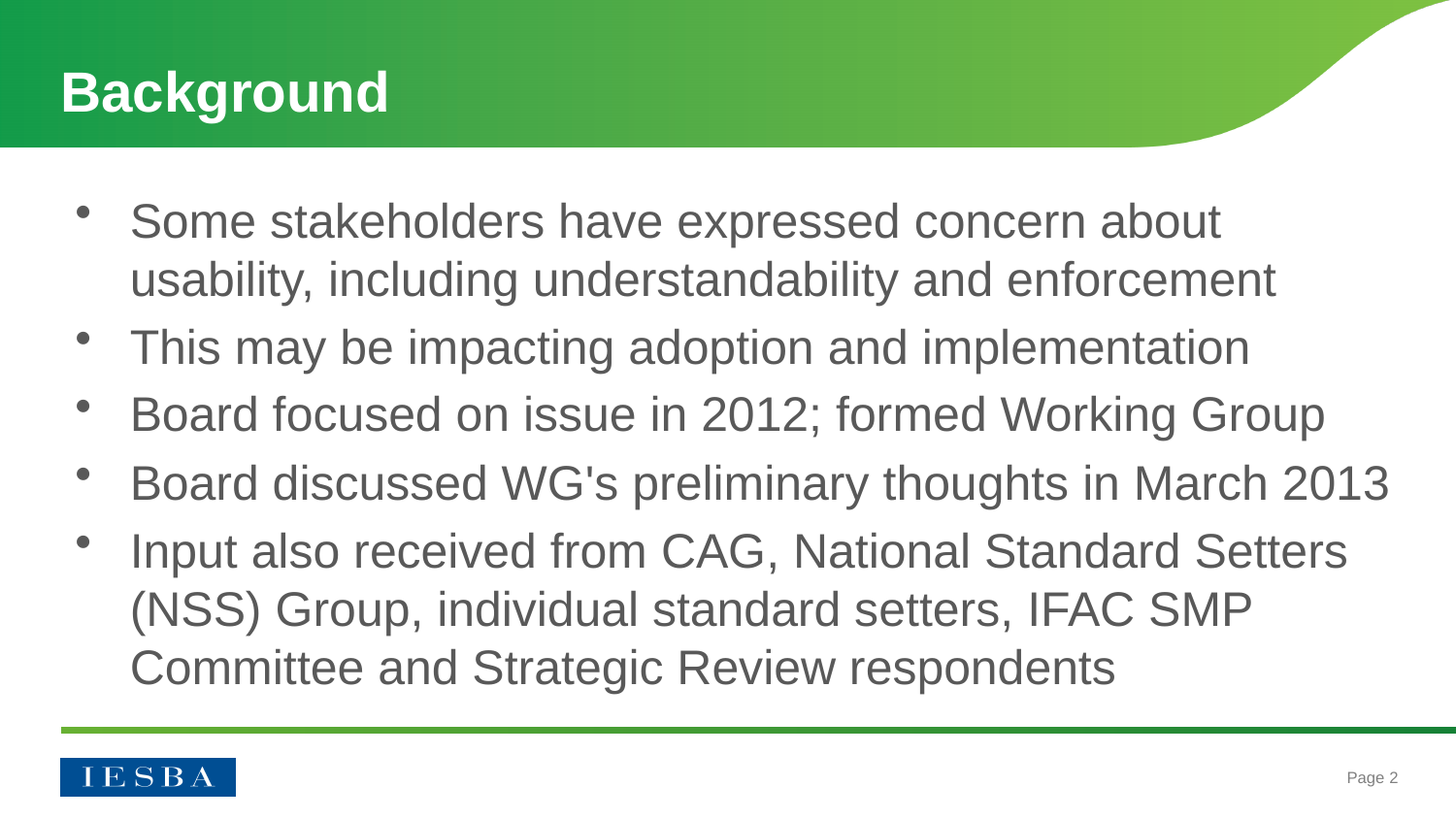

# Background
Some stakeholders have expressed concern about usability, including understandability and enforcement
This may be impacting adoption and implementation
Board focused on issue in 2012; formed Working Group
Board discussed WG's preliminary thoughts in March 2013
Input also received from CAG, National Standard Setters (NSS) Group, individual standard setters, IFAC SMP Committee and Strategic Review respondents